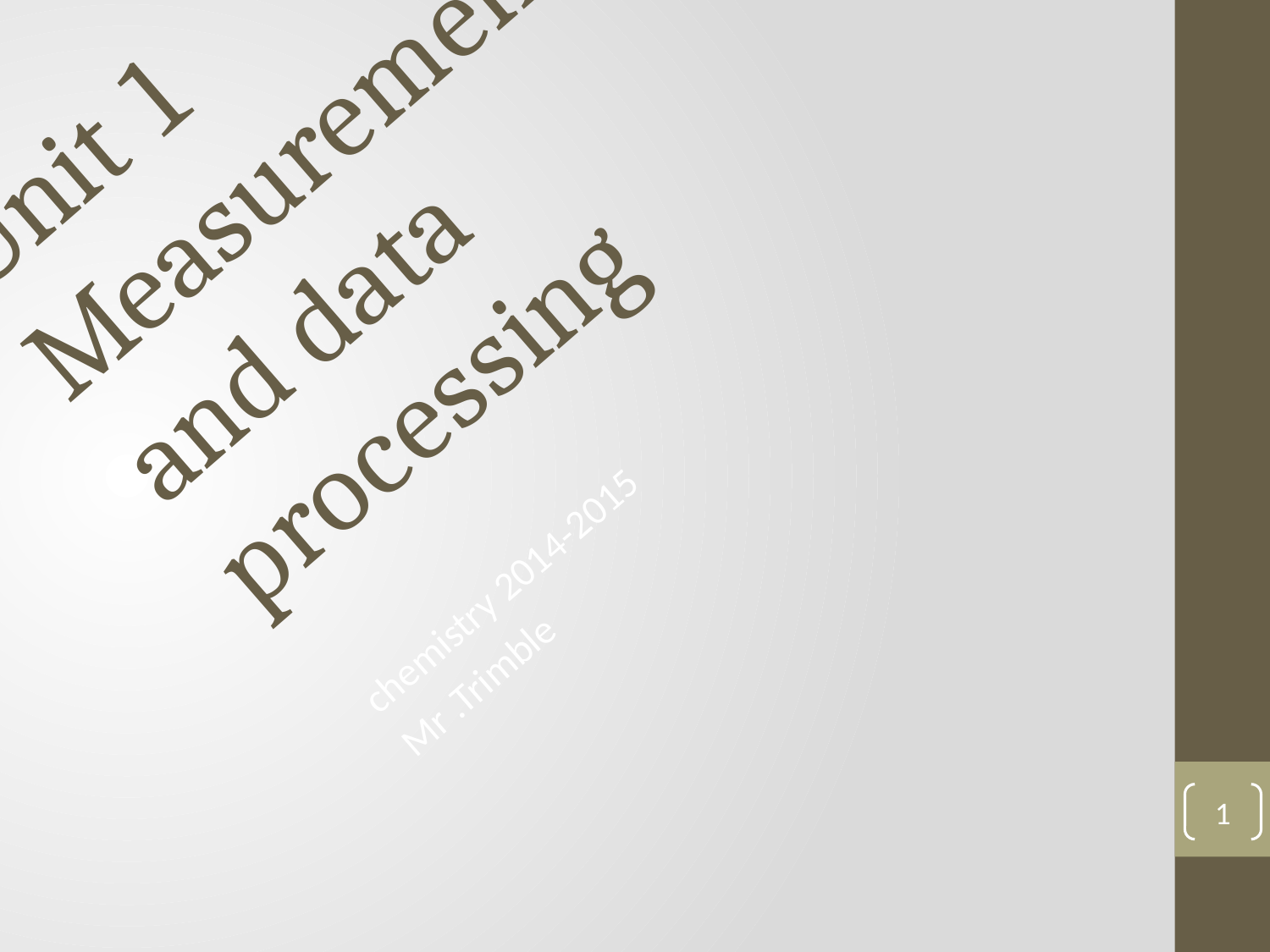

# Unit 1 Measurement and data processing
chemistry 2014-2015
Mr .Trimble
1